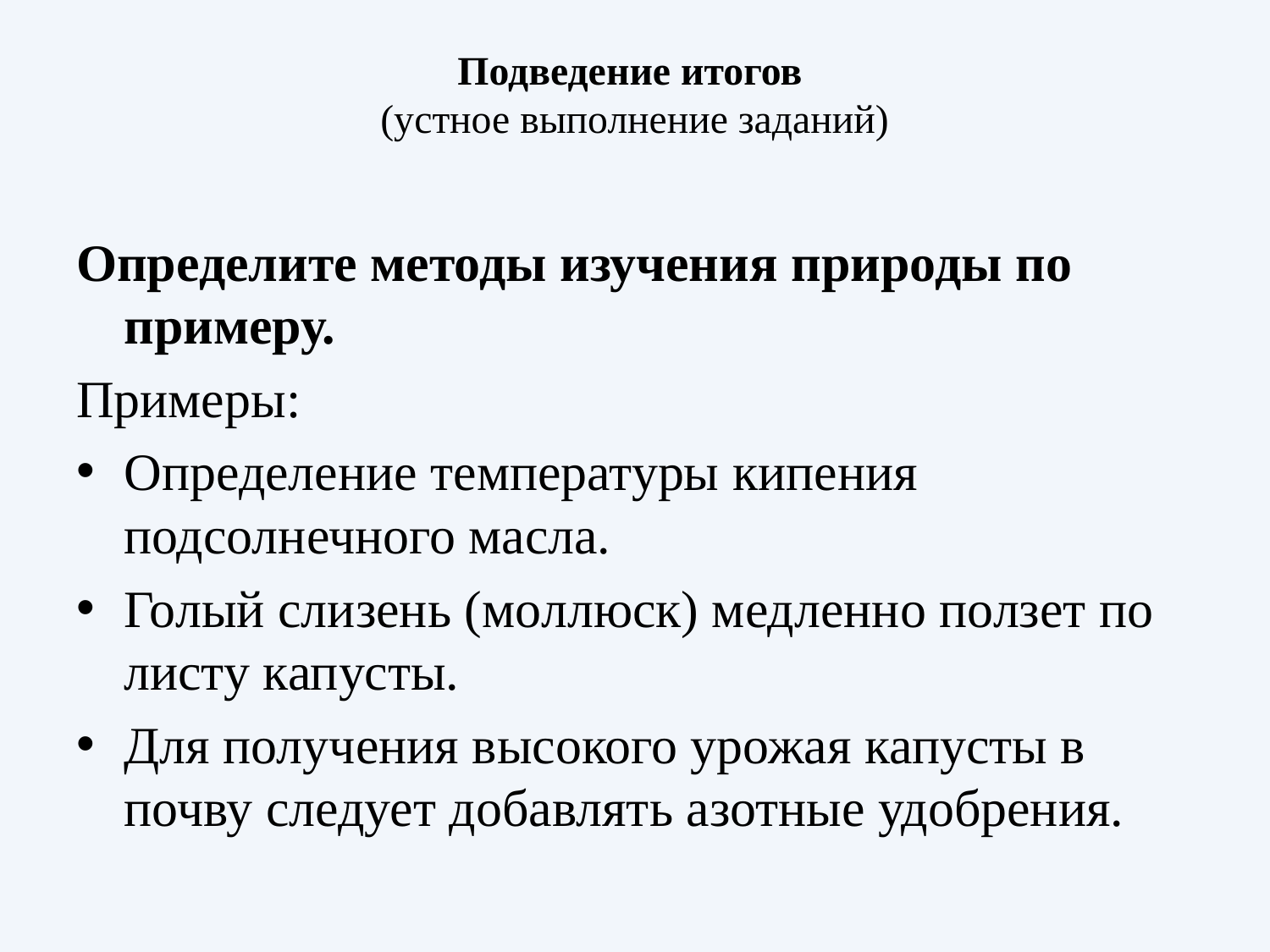

# Подведение итогов (устное выполнение заданий)
Определите методы изучения природы по примеру.
Примеры:
Определение температуры кипения подсолнечного масла.
Голый слизень (моллюск) медленно ползет по листу капусты.
Для получения высокого урожая капусты в почву следует добавлять азотные удобрения.